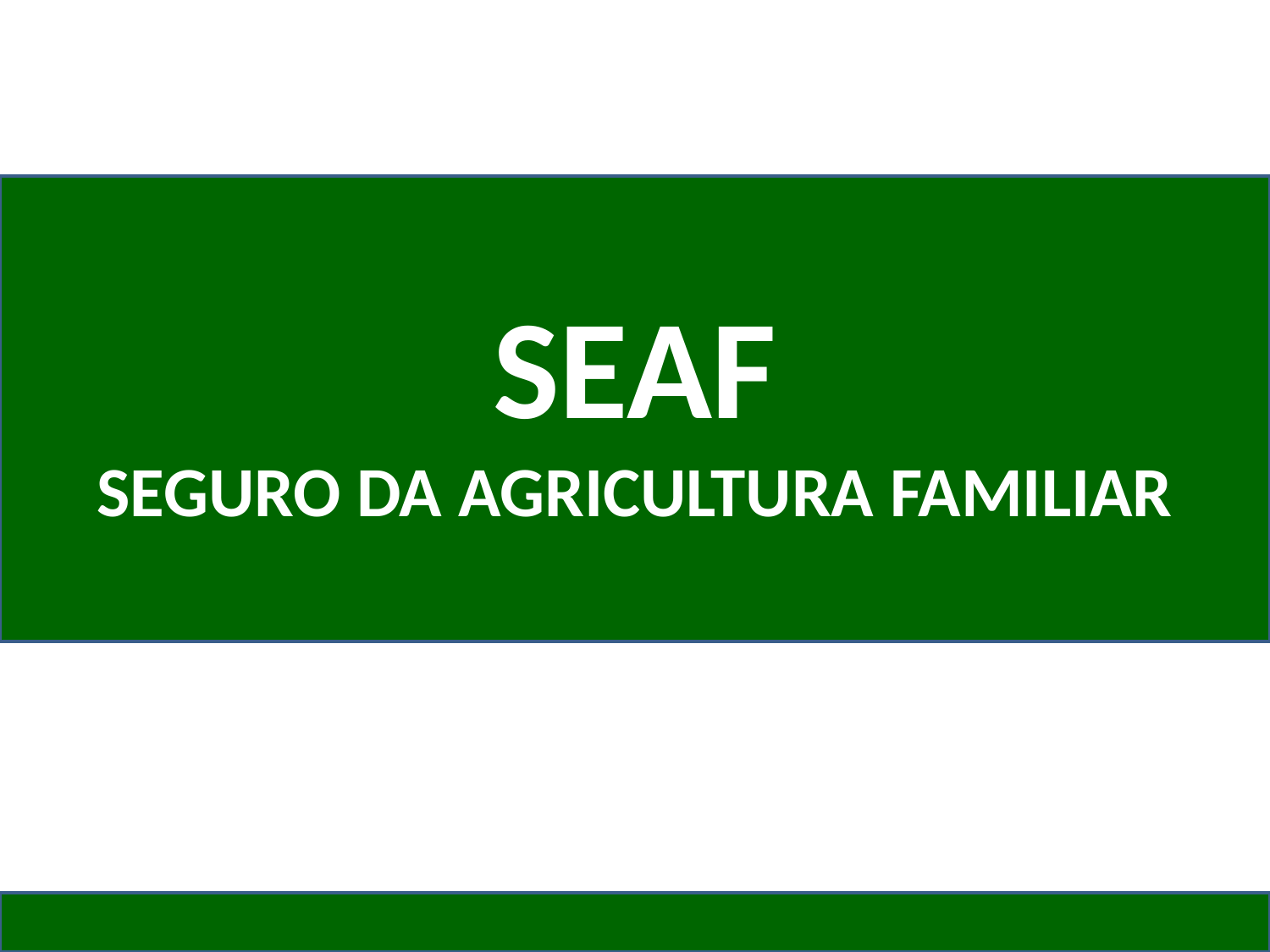

SEAF
SEGURO DA AGRICULTURA FAMILIAR

Ministério do
Desenvolvimento Agrário
Secretaria da
Agricultura Familiar